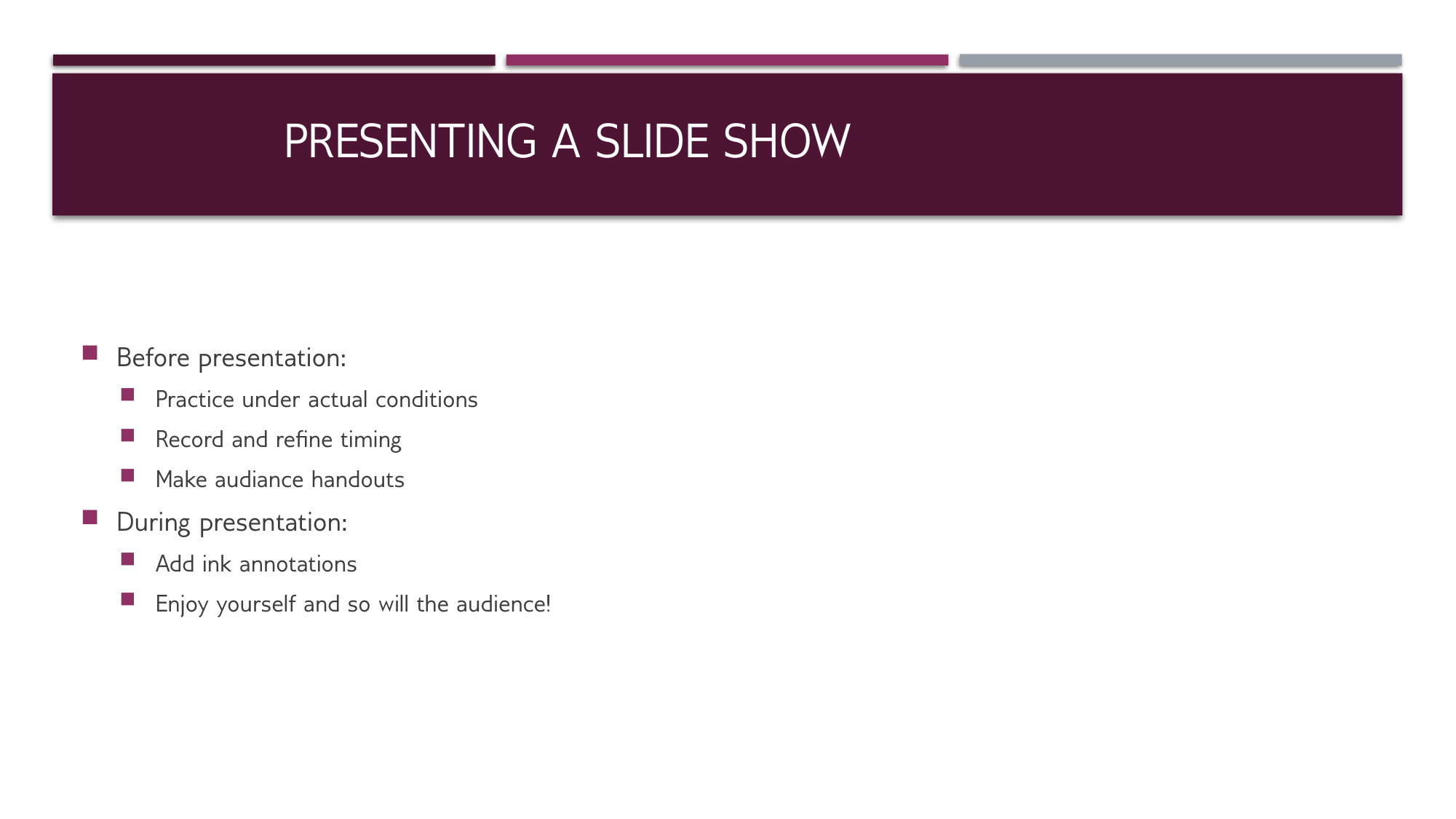

# Presenting a Slide Show
Before presentation:
Practice under actual conditions
Record and refine timing
Make audiance handouts
During presentation:
Add ink annotations
Enjoy yourself and so will the audience!